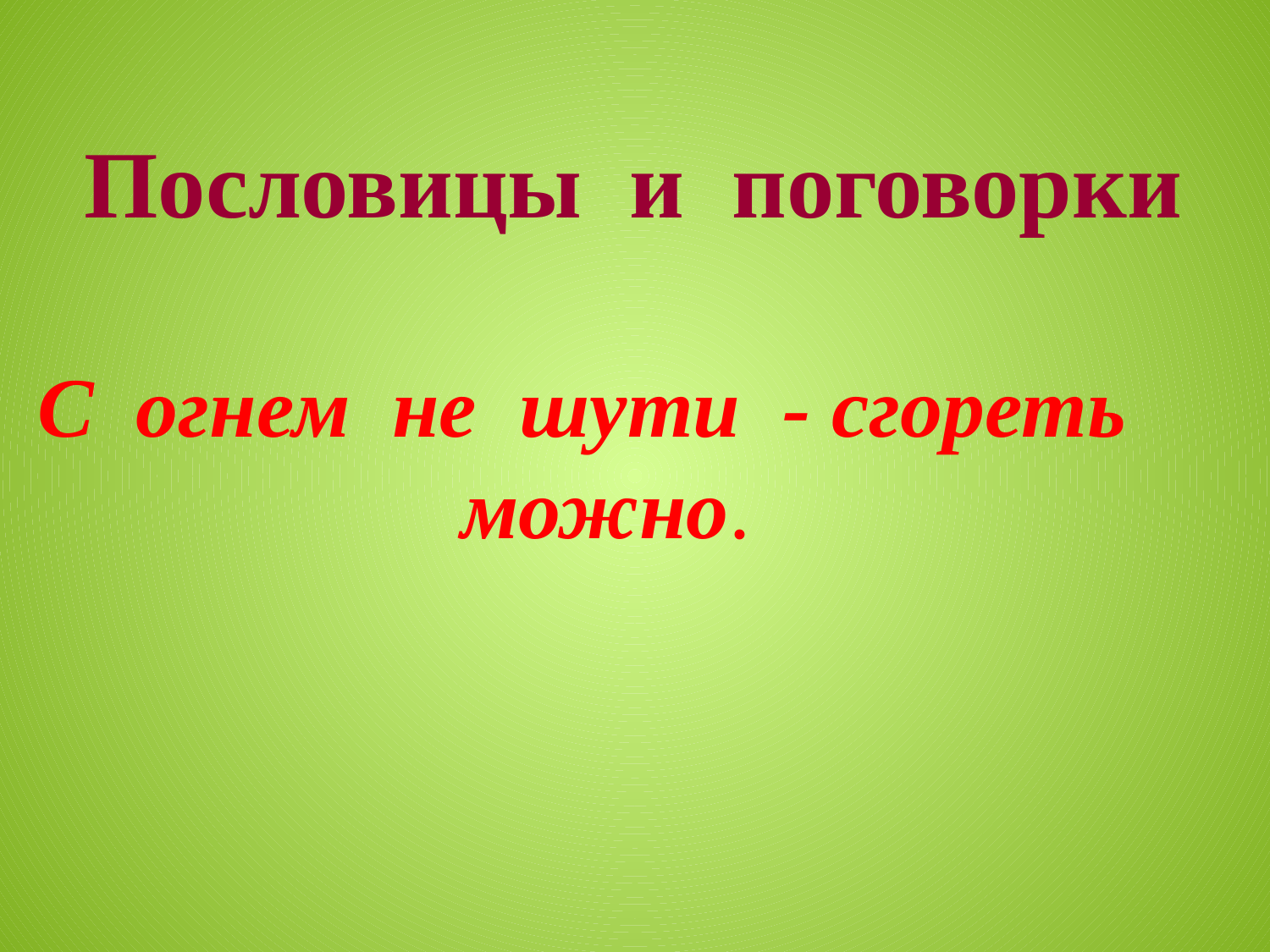

Пословицы  и  поговорки

С  огнем  не  шути  - сгореть
                    можно.